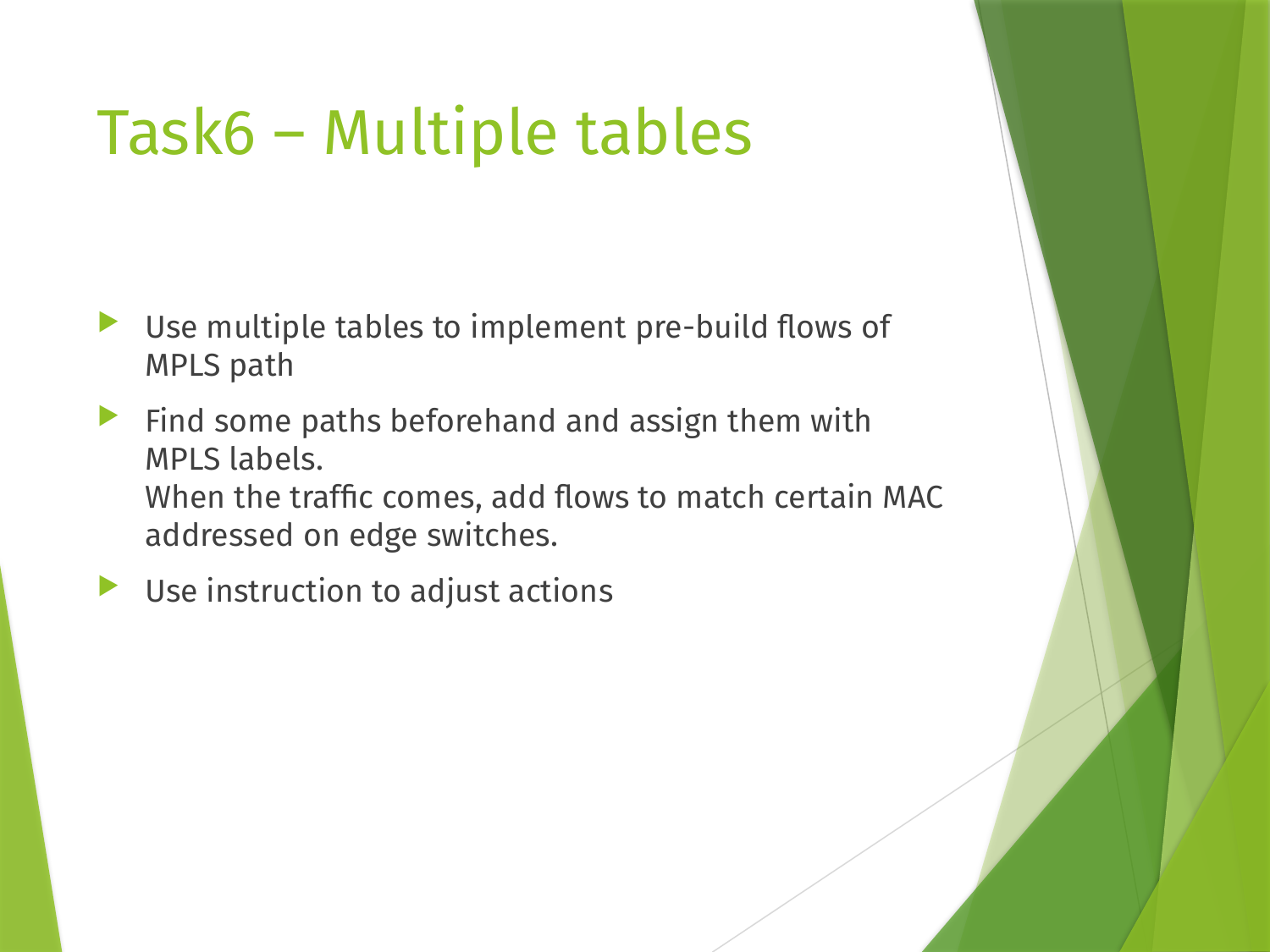

# Task6 – Multiple tables
Use multiple tables to implement pre-build flows of MPLS path
Find some paths beforehand and assign them with MPLS labels.
When the traffic comes, add flows to match certain MAC addressed on edge switches.
Use instruction to adjust actions